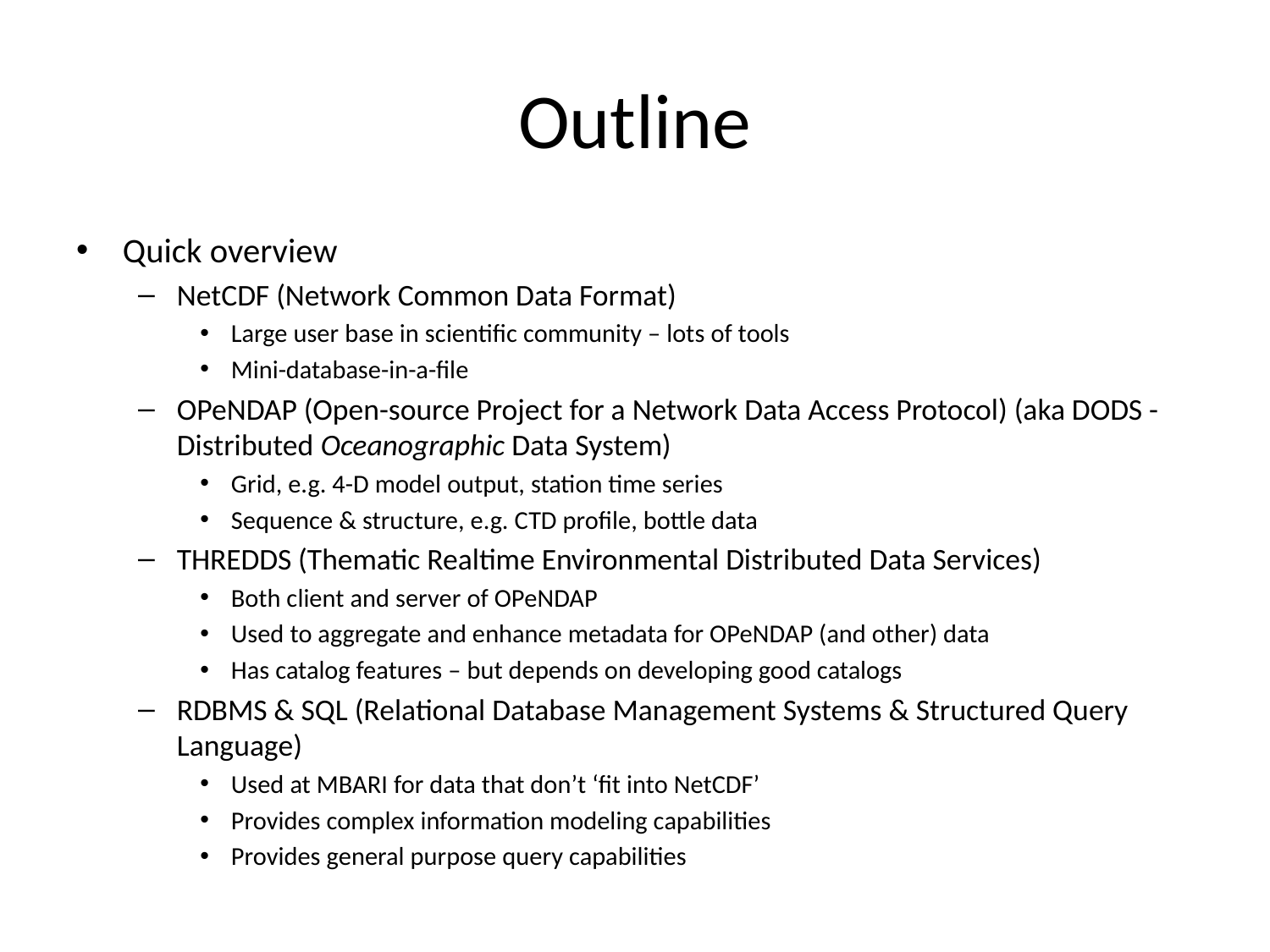

# Outline
Quick overview
NetCDF (Network Common Data Format)
Large user base in scientific community – lots of tools
Mini-database-in-a-file
OPeNDAP (Open-source Project for a Network Data Access Protocol) (aka DODS - Distributed Oceanographic Data System)
Grid, e.g. 4-D model output, station time series
Sequence & structure, e.g. CTD profile, bottle data
THREDDS (Thematic Realtime Environmental Distributed Data Services)
Both client and server of OPeNDAP
Used to aggregate and enhance metadata for OPeNDAP (and other) data
Has catalog features – but depends on developing good catalogs
RDBMS & SQL (Relational Database Management Systems & Structured Query Language)
Used at MBARI for data that don’t ‘fit into NetCDF’
Provides complex information modeling capabilities
Provides general purpose query capabilities